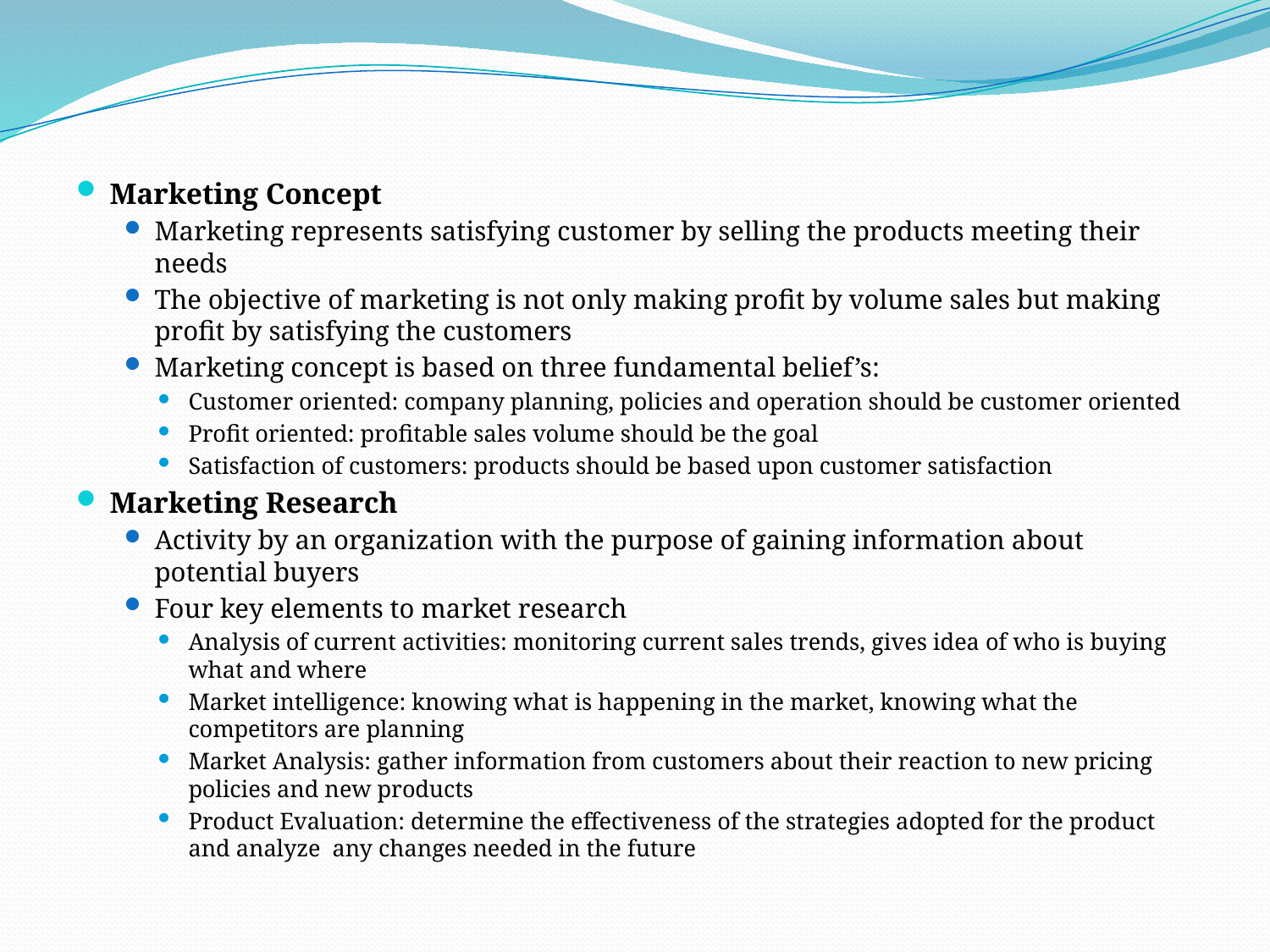

#
Marketing Concept
Marketing represents satisfying customer by selling the products meeting their needs
The objective of marketing is not only making profit by volume sales but making profit by satisfying the customers
Marketing concept is based on three fundamental belief’s:
Customer oriented: company planning, policies and operation should be customer oriented
Profit oriented: profitable sales volume should be the goal
Satisfaction of customers: products should be based upon customer satisfaction
Marketing Research
Activity by an organization with the purpose of gaining information about potential buyers
Four key elements to market research
Analysis of current activities: monitoring current sales trends, gives idea of who is buying what and where
Market intelligence: knowing what is happening in the market, knowing what the competitors are planning
Market Analysis: gather information from customers about their reaction to new pricing policies and new products
Product Evaluation: determine the effectiveness of the strategies adopted for the product and analyze  any changes needed in the future